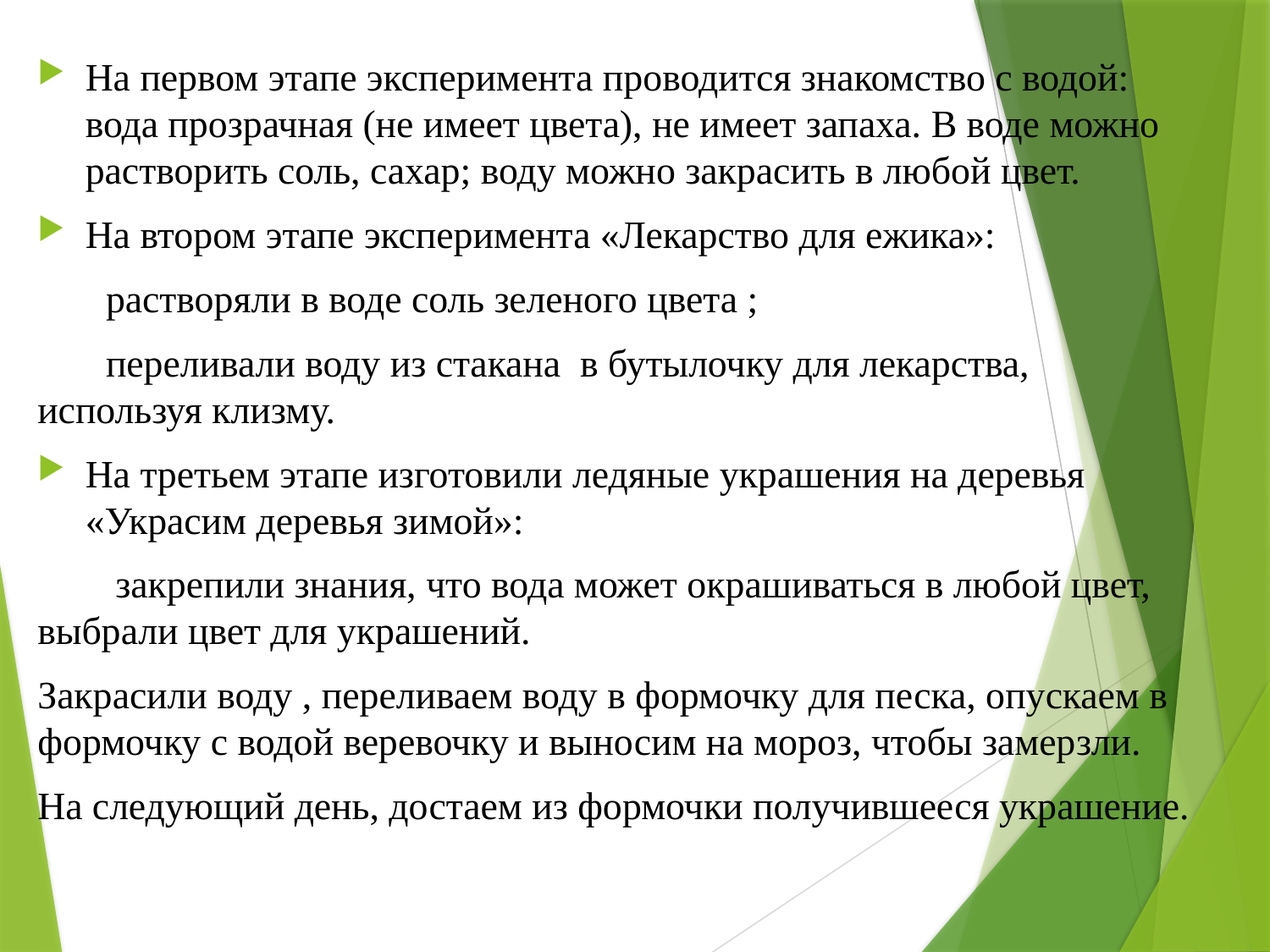

На первом этапе эксперимента проводится знакомство с водой: вода прозрачная (не имеет цвета), не имеет запаха. В воде можно растворить соль, сахар; воду можно закрасить в любой цвет.
На втором этапе эксперимента «Лекарство для ежика»:
       растворяли в воде соль зеленого цвета ;
       переливали воду из стакана  в бутылочку для лекарства,   используя клизму.
На третьем этапе изготовили ледяные украшения на деревья «Украсим деревья зимой»:
        закрепили знания, что вода может окрашиваться в любой цвет, выбрали цвет для украшений.
Закрасили воду , переливаем воду в формочку для песка, опускаем в формочку с водой веревочку и выносим на мороз, чтобы замерзли.
На следующий день, достаем из формочки получившееся украшение.